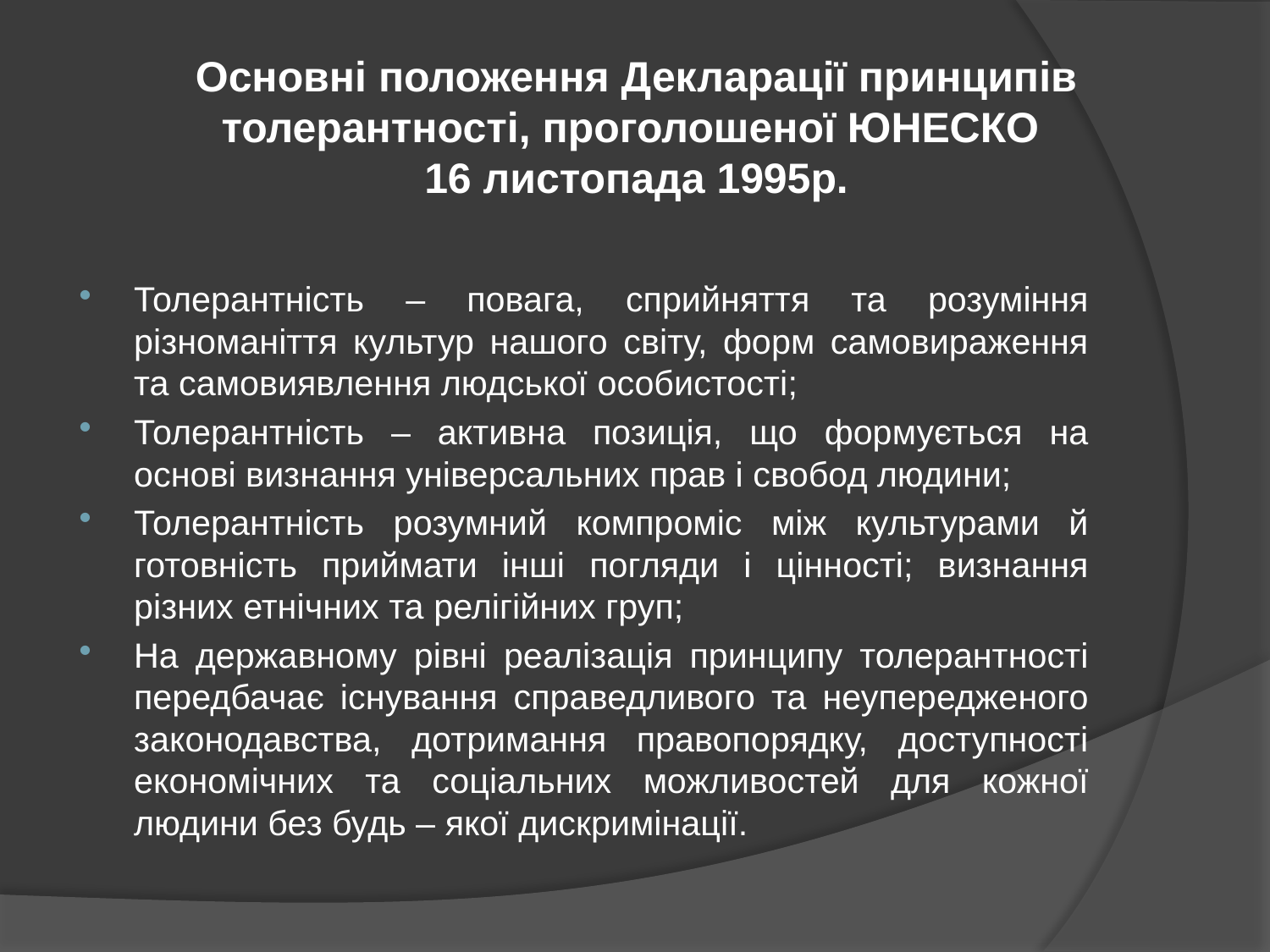

# Основні положення Декларації принципів толерантності, проголошеної ЮНЕСКО 16 листопада 1995р.

Толерантність – повага, сприйняття та розуміння різноманіття культур нашого світу, форм самовираження та самовиявлення людської особистості;
Толерантність – активна позиція, що формується на основі визнання універсальних прав і свобод людини;
Толерантність розумний компроміс між культурами й готовність приймати інші погляди і цінності; визнання різних етнічних та релігійних груп;
На державному рівні реалізація принципу толерантності передбачає існування справедливого та неупередженого законодавства, дотримання правопорядку, доступності економічних та соціальних можливостей для кожної людини без будь – якої дискримінації.